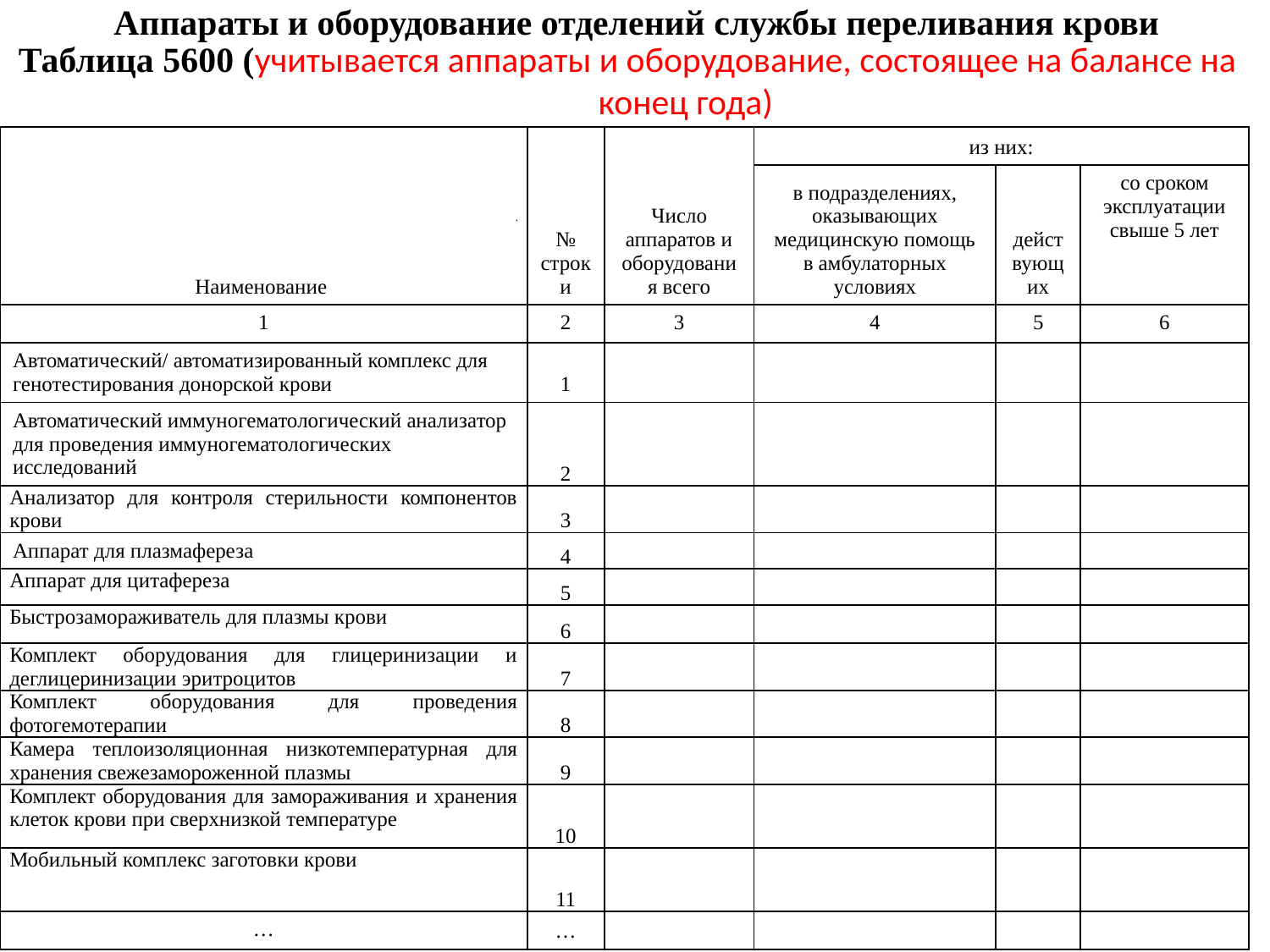

Аппараты и оборудование отделений службы переливания крови
Таблица 5600 (учитывается аппараты и оборудование, состоящее на балансе на конец года)
| Наименование | № строки | Число аппаратов и оборудования всего | из них: |  |  |
| --- | --- | --- | --- | --- | --- |
|  |  |  | в подразделениях, оказывающих медицинскую помощь в амбулаторных условиях | действующих | со сроком эксплуатации свыше 5 лет |
| 1 | 2 | 3 | 4 | 5 | 6 |
| Автоматический/ автоматизированный комплекс для генотестирования донорской крови | 1 |  |  |  |  |
| Автоматический иммуногематологический анализатор для проведения иммуногематологических исследований | 2 |  |  |  |  |
| Анализатор для контроля стерильности компонентов крови | 3 |  |  |  |  |
| Аппарат для плазмафереза | 4 |  |  |  |  |
| Аппарат для цитафереза | 5 |  |  |  |  |
| Быстрозамораживатель для плазмы крови | 6 |  |  |  |  |
| Комплект оборудования для глицеринизации и деглицеринизации эритроцитов | 7 |  |  |  |  |
| Комплект оборудования для проведения фотогемотерапии | 8 |  |  |  |  |
| Камера теплоизоляционная низкотемпературная для хранения свежезамороженной плазмы | 9 |  |  |  |  |
| Комплект оборудования для замораживания и хранения клеток крови при сверхнизкой температуре | 10 |  |  |  |  |
| Мобильный комплекс заготовки крови | 11 |  |  |  |  |
| … | … |  |  |  |  |